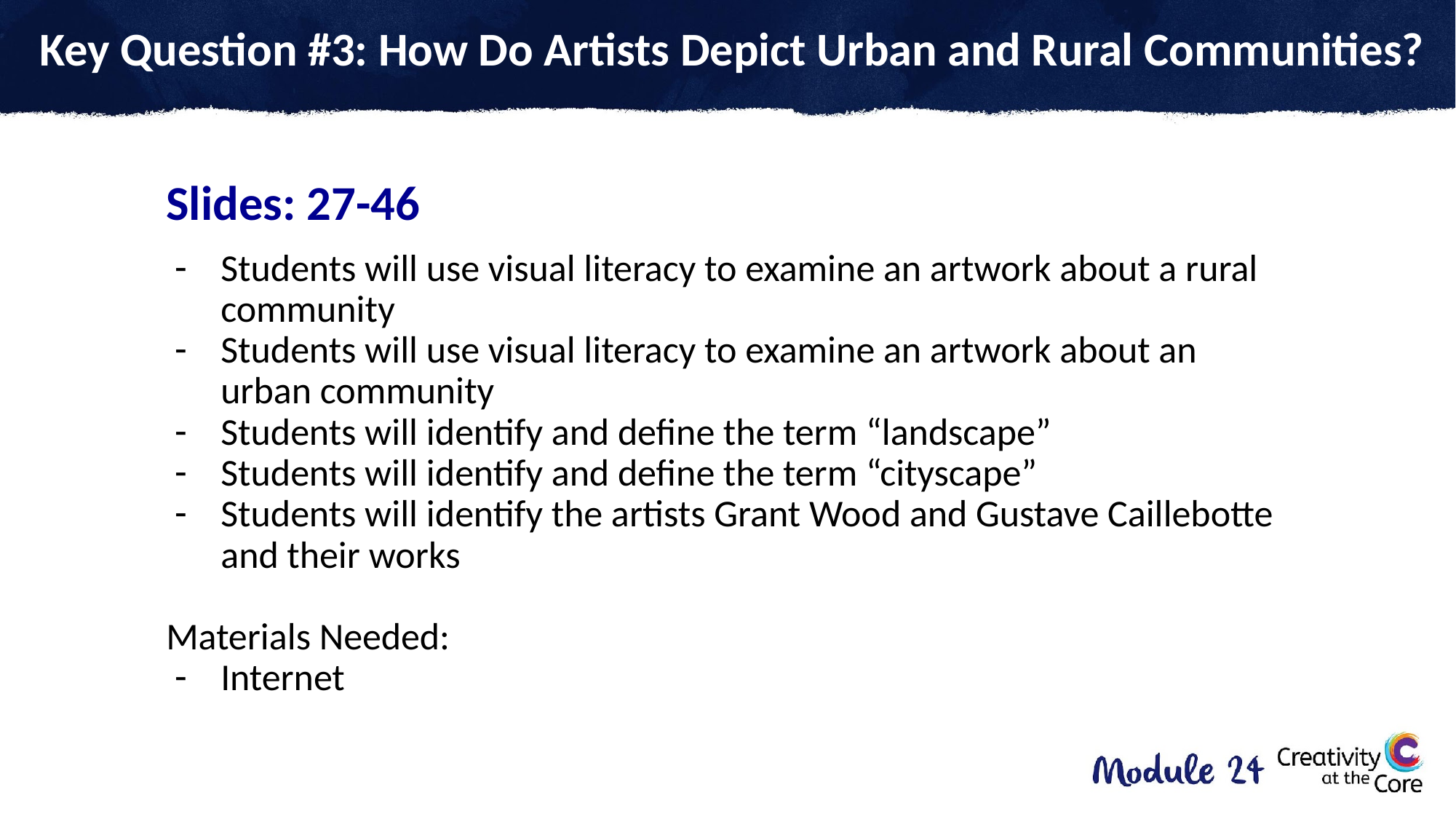

# Key Question #3: How Do Artists Depict Urban and Rural Communities?
Slides: 27-46
Students will use visual literacy to examine an artwork about a rural community
Students will use visual literacy to examine an artwork about an urban community
Students will identify and define the term “landscape”
Students will identify and define the term “cityscape”
Students will identify the artists Grant Wood and Gustave Caillebotte and their works

Materials Needed:
Internet